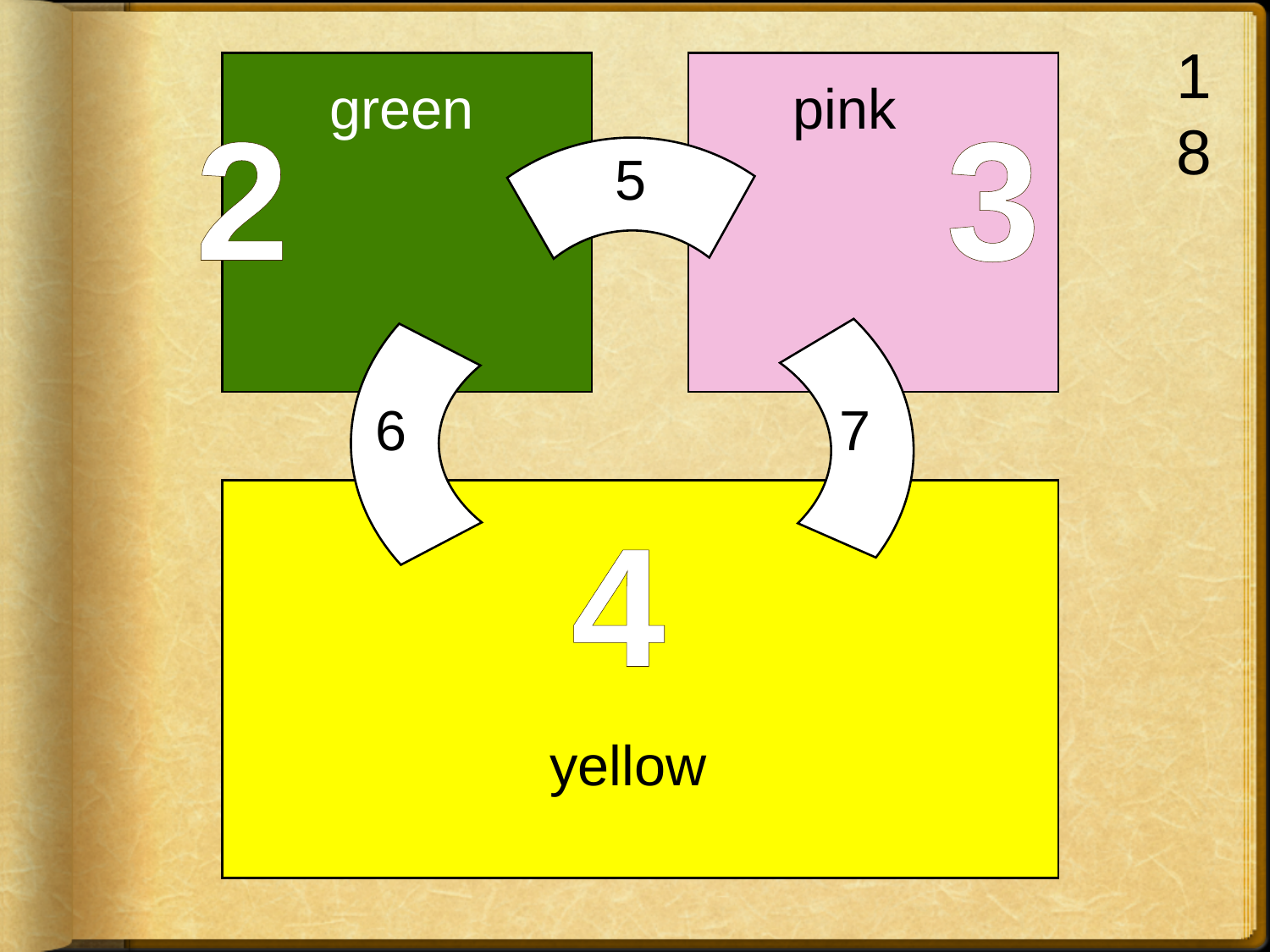

18

green
pink
 5

 6

   7

yellow
2              3

4